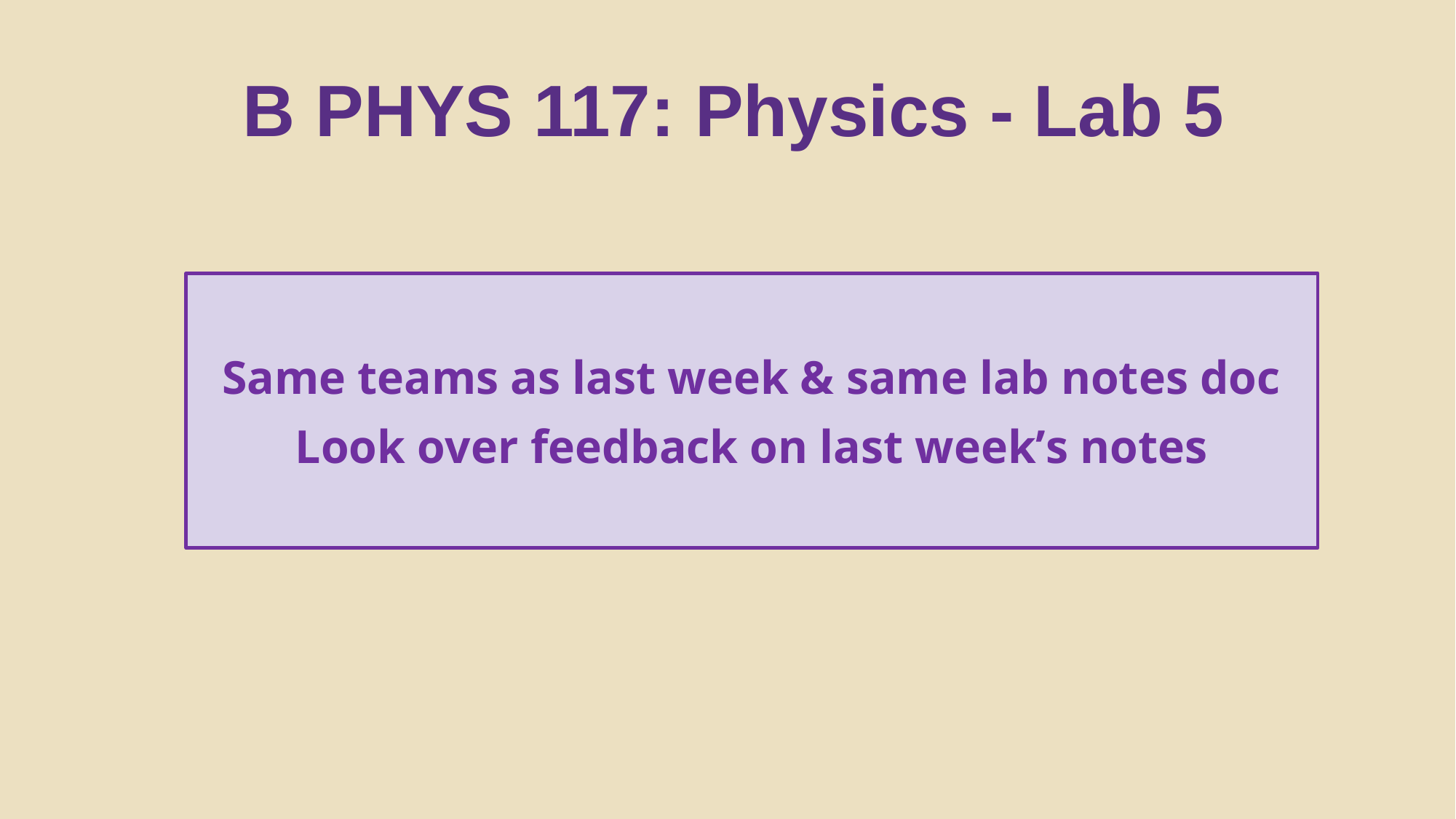

B PHYS 117: Physics - Lab 5

Same teams as last week & same lab notes doc
Look over feedback on last week’s notes